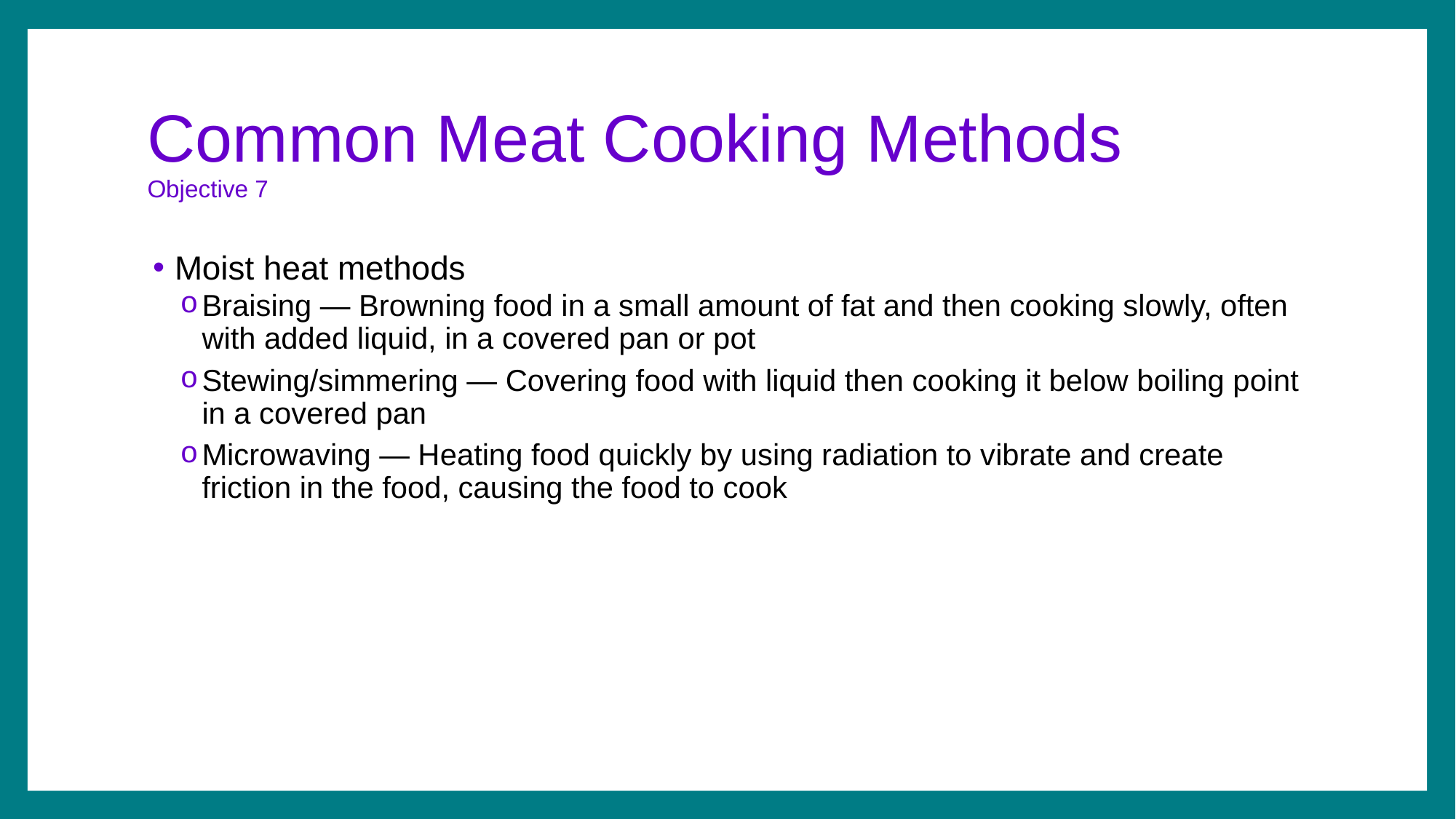

# Common Meat Cooking Methods Objective 7
Moist heat methods
Braising — Browning food in a small amount of fat and then cooking slowly, often with added liquid, in a covered pan or pot
Stewing/simmering — Covering food with liquid then cooking it below boiling point in a covered pan
Microwaving — Heating food quickly by using radiation to vibrate and create friction in the food, causing the food to cook